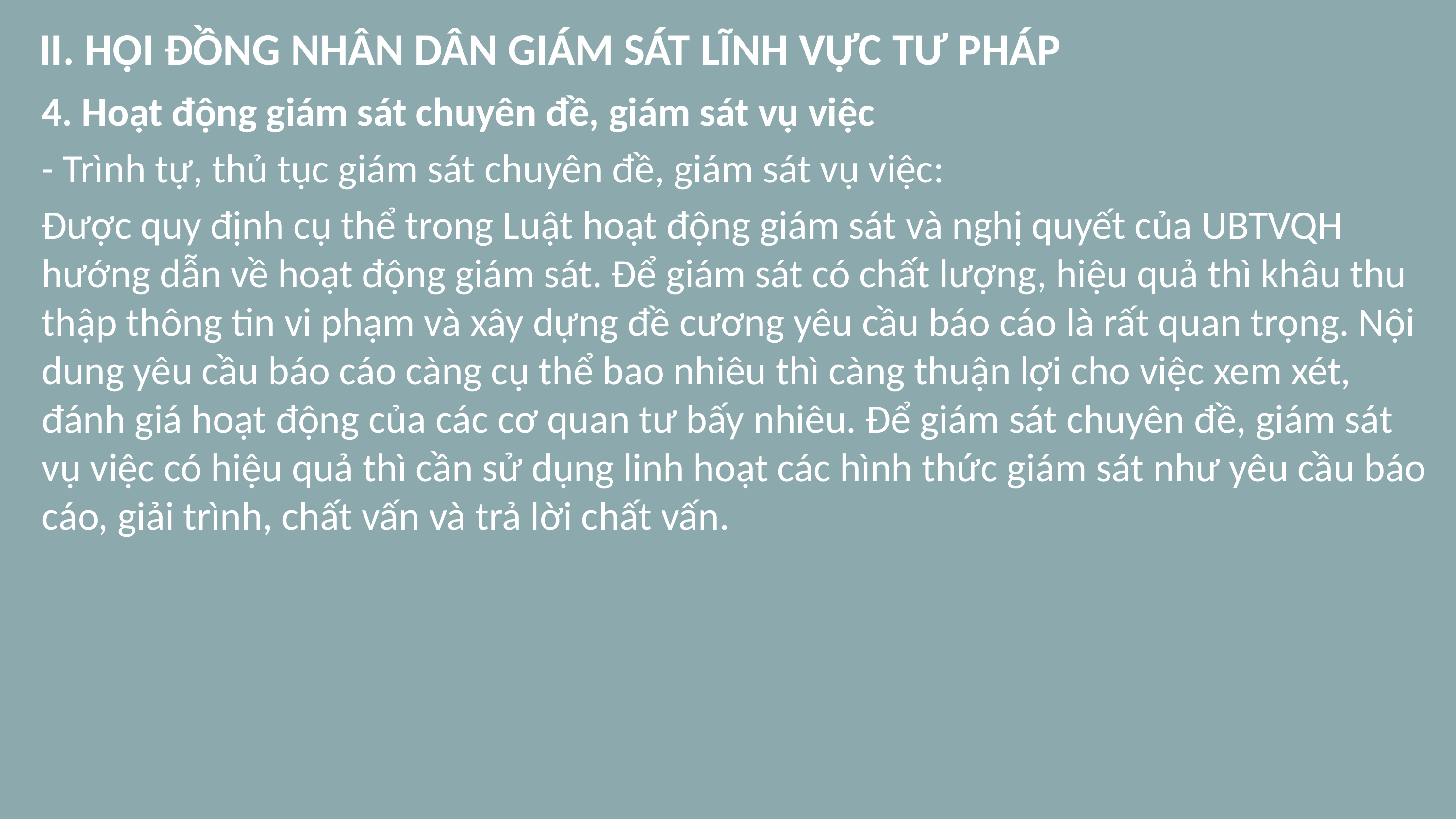

# II. HỘI ĐỒNG NHÂN DÂN GIÁM SÁT LĨNH VỰC TƯ PHÁP
4. Hoạt động giám sát chuyên đề, giám sát vụ việc
- Trình tự, thủ tục giám sát chuyên đề, giám sát vụ việc:
Được quy định cụ thể trong Luật hoạt động giám sát và nghị quyết của UBTVQH hướng dẫn về hoạt động giám sát. Để giám sát có chất lượng, hiệu quả thì khâu thu thập thông tin vi phạm và xây dựng đề cương yêu cầu báo cáo là rất quan trọng. Nội dung yêu cầu báo cáo càng cụ thể bao nhiêu thì càng thuận lợi cho việc xem xét, đánh giá hoạt động của các cơ quan tư bấy nhiêu. Để giám sát chuyên đề, giám sát vụ việc có hiệu quả thì cần sử dụng linh hoạt các hình thức giám sát như yêu cầu báo cáo, giải trình, chất vấn và trả lời chất vấn.